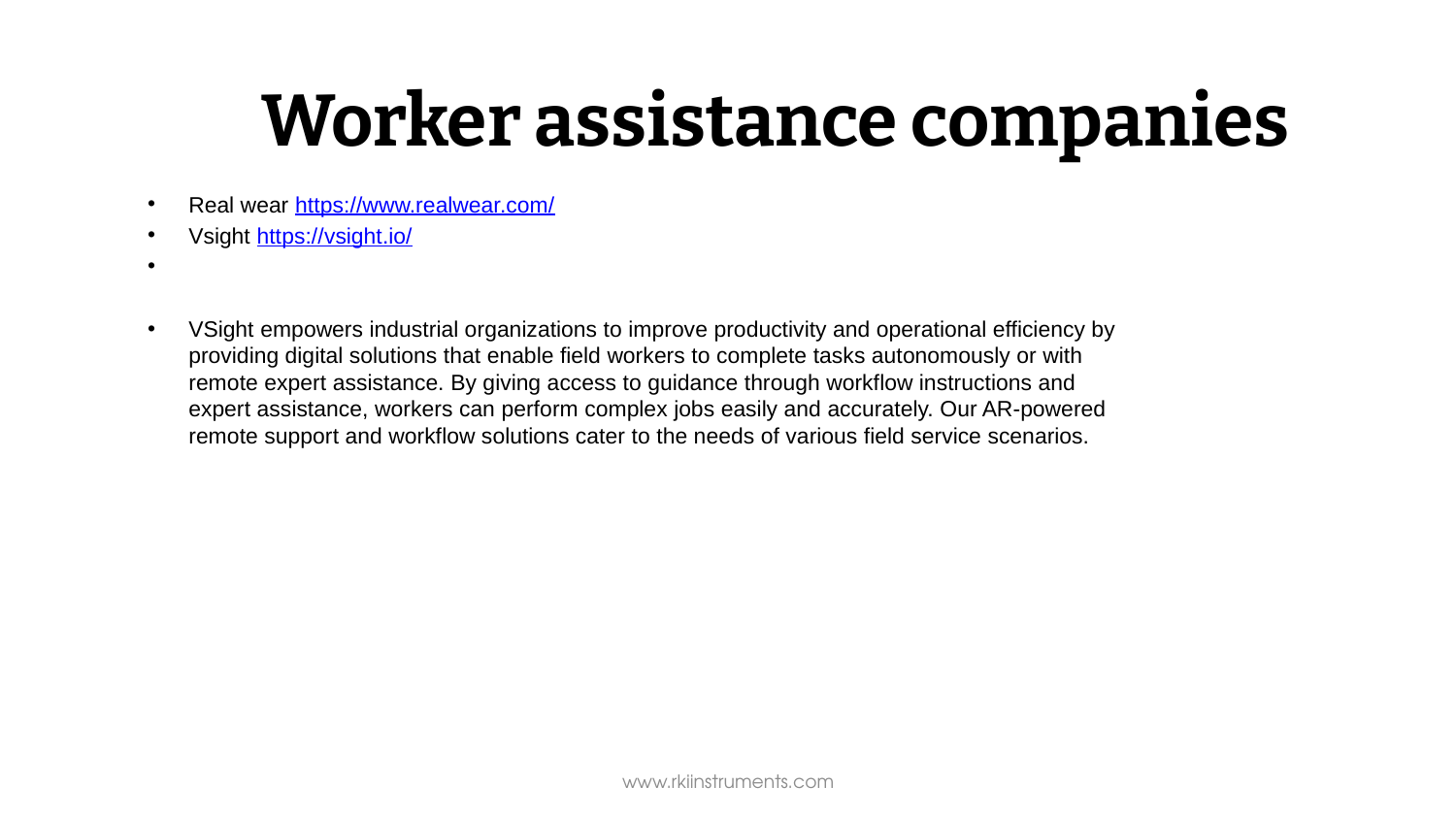

# Worker assistance companies
Real wear https://www.realwear.com/
Vsight https://vsight.io/

VSight empowers industrial organizations to improve productivity and operational efficiency by providing digital solutions that enable field workers to complete tasks autonomously or with remote expert assistance. By giving access to guidance through workflow instructions and expert assistance, workers can perform complex jobs easily and accurately. Our AR-powered remote support and workflow solutions cater to the needs of various field service scenarios.

www.rkiinstruments.com